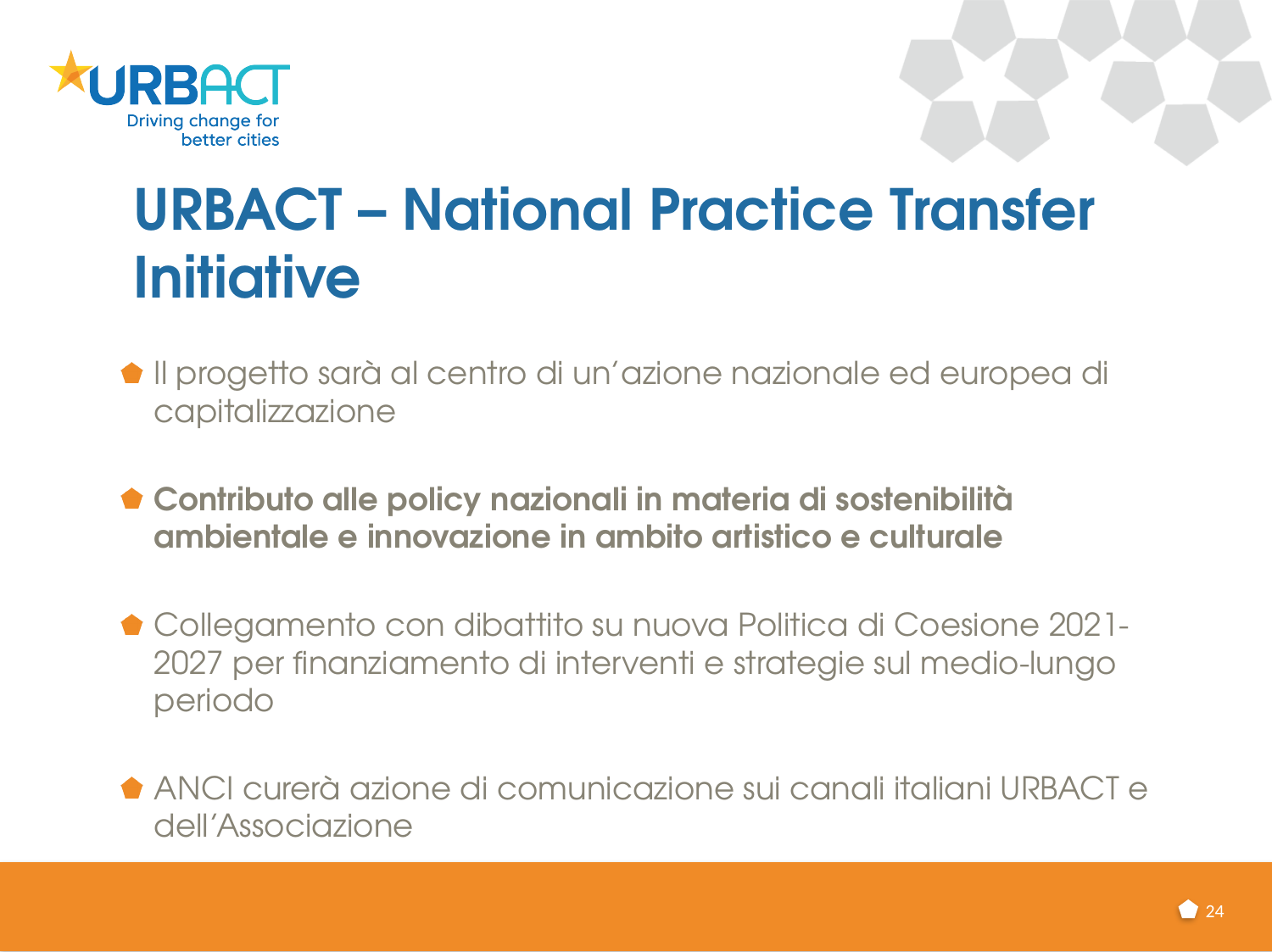

URBACT – National Practice Transfer Initiative

Il progetto sarà al centro di un’azione nazionale ed europea di capitalizzazione

Contributo alle policy nazionali in materia di sostenibilità ambientale e innovazione in ambito artistico e culturale

Collegamento con dibattito su nuova Politica di Coesione 2021-2027 per finanziamento di interventi e strategie sul medio-lungo periodo

ANCI curerà azione di comunicazione sui canali italiani URBACT e dell’Associazione

24